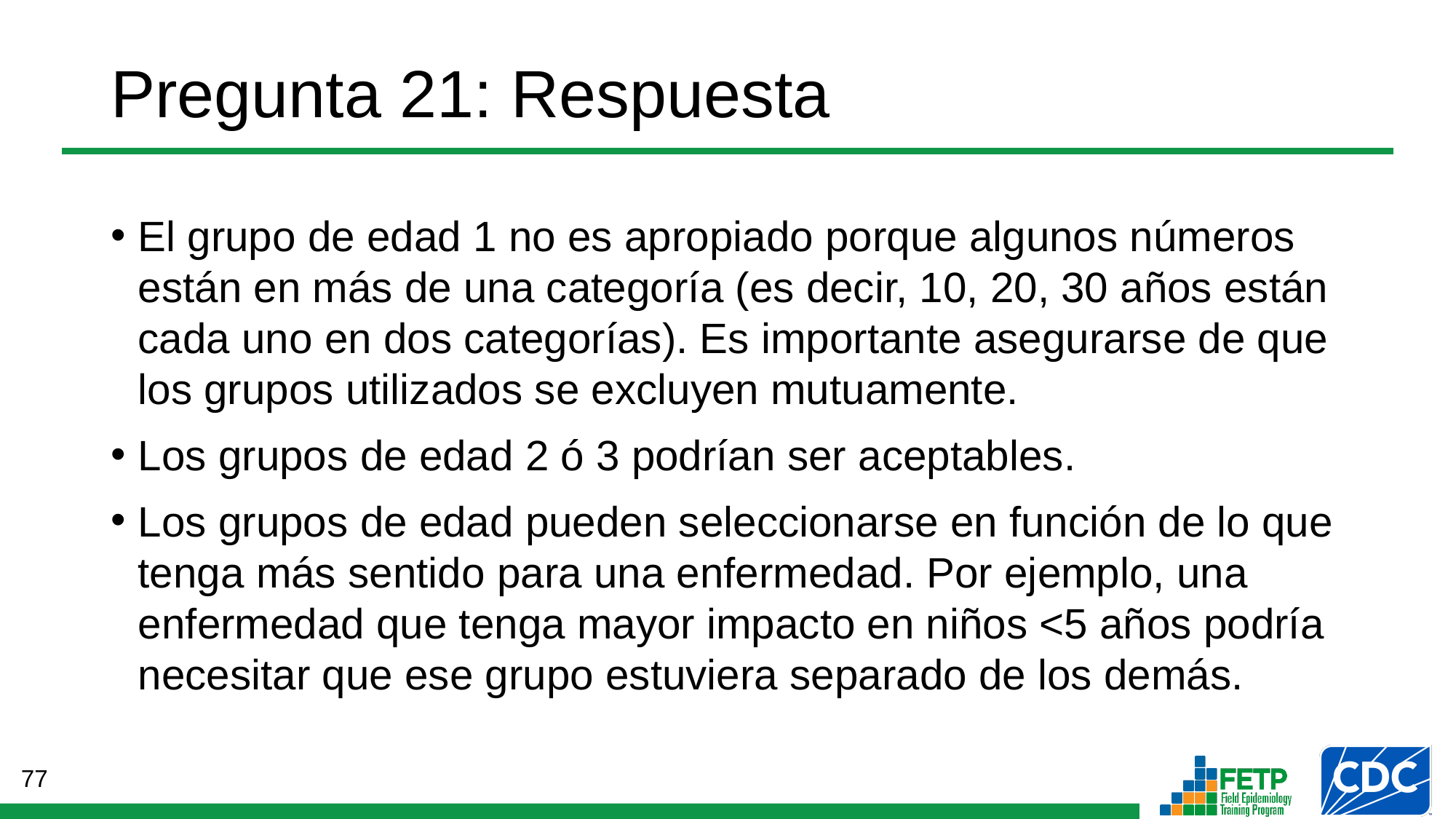

# Pregunta 21: Respuesta
El grupo de edad 1 no es apropiado porque algunos números están en más de una categoría (es decir, 10, 20, 30 años están cada uno en dos categorías). Es importante asegurarse de que los grupos utilizados se excluyen mutuamente.
Los grupos de edad 2 ó 3 podrían ser aceptables.
Los grupos de edad pueden seleccionarse en función de lo que tenga más sentido para una enfermedad. Por ejemplo, una enfermedad que tenga mayor impacto en niños <5 años podría necesitar que ese grupo estuviera separado de los demás.